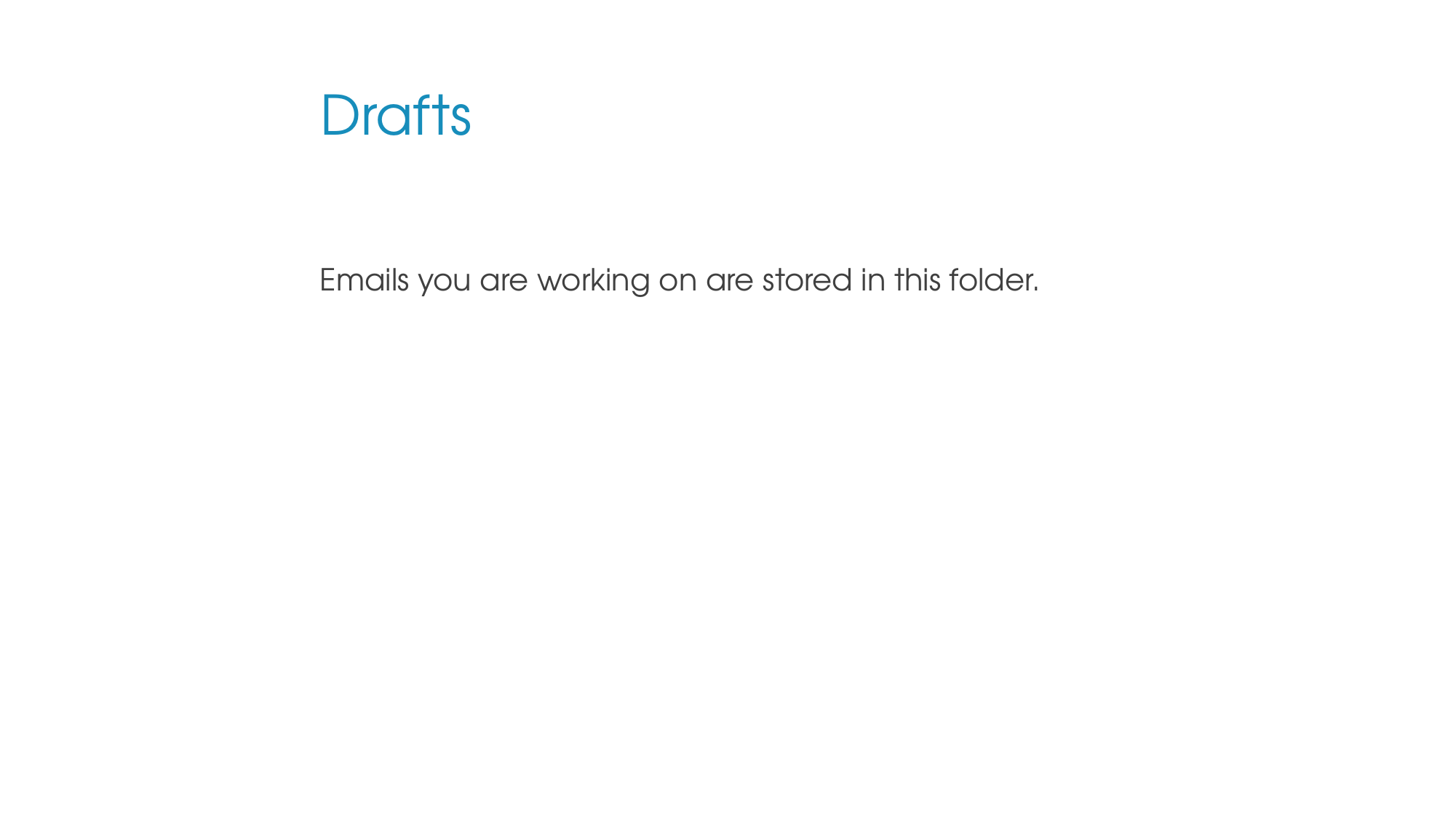

# Drafts
Emails you are working on are stored in this folder.